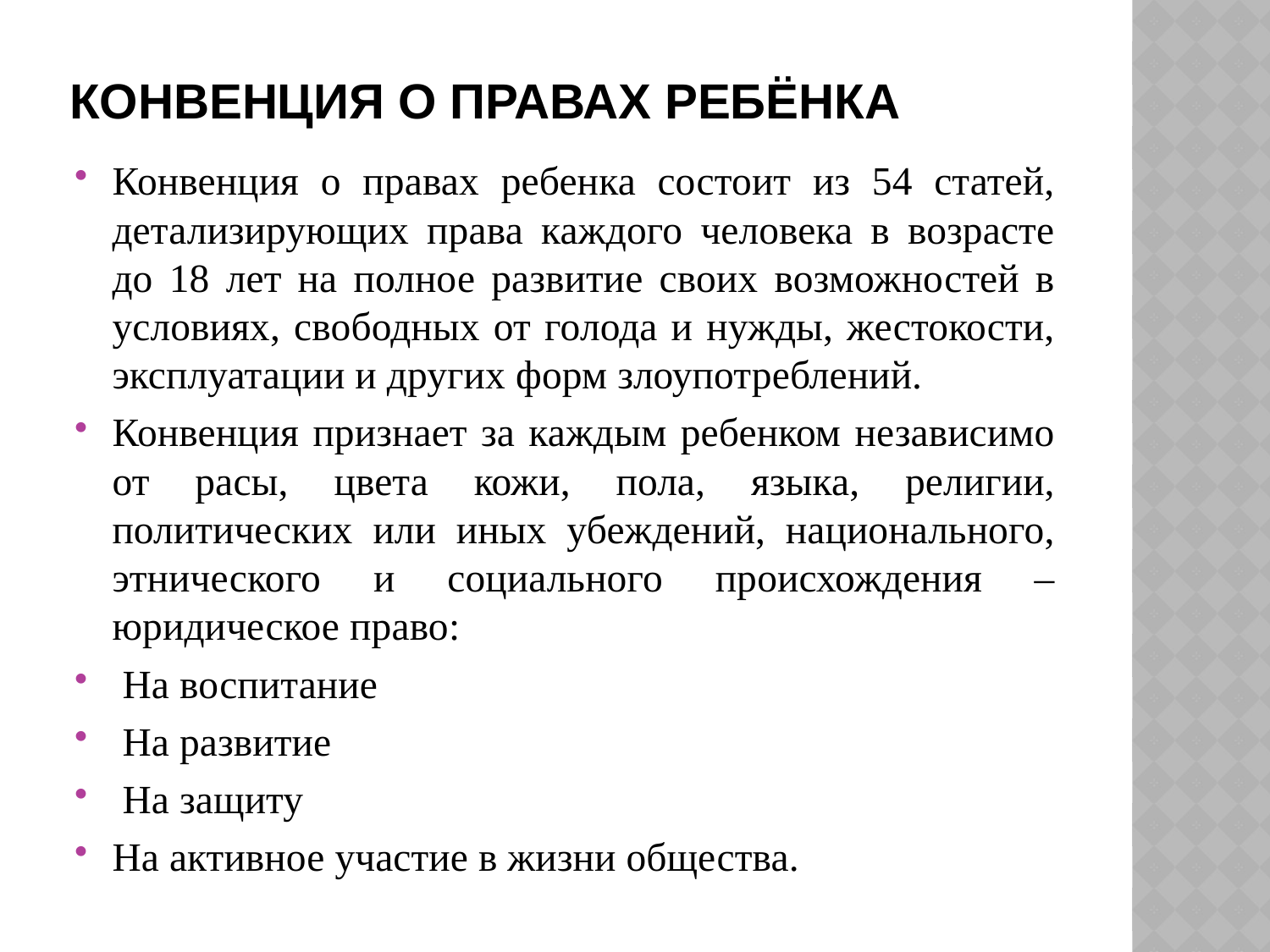

# Конвенция о правах ребёнка
Конвенция о правах ребенка состоит из 54 статей, детализирующих права каждого человека в возрасте до 18 лет на полное развитие своих возможностей в условиях, свободных от голода и нужды, жестокости, эксплуатации и других форм злоупотреблений.
Конвенция признает за каждым ребенком независимо от расы, цвета кожи, пола, языка, религии, политических или иных убеждений, национального, этнического и социального происхождения – юридическое право:
 На воспитание
 На развитие
 На защиту
На активное участие в жизни общества.